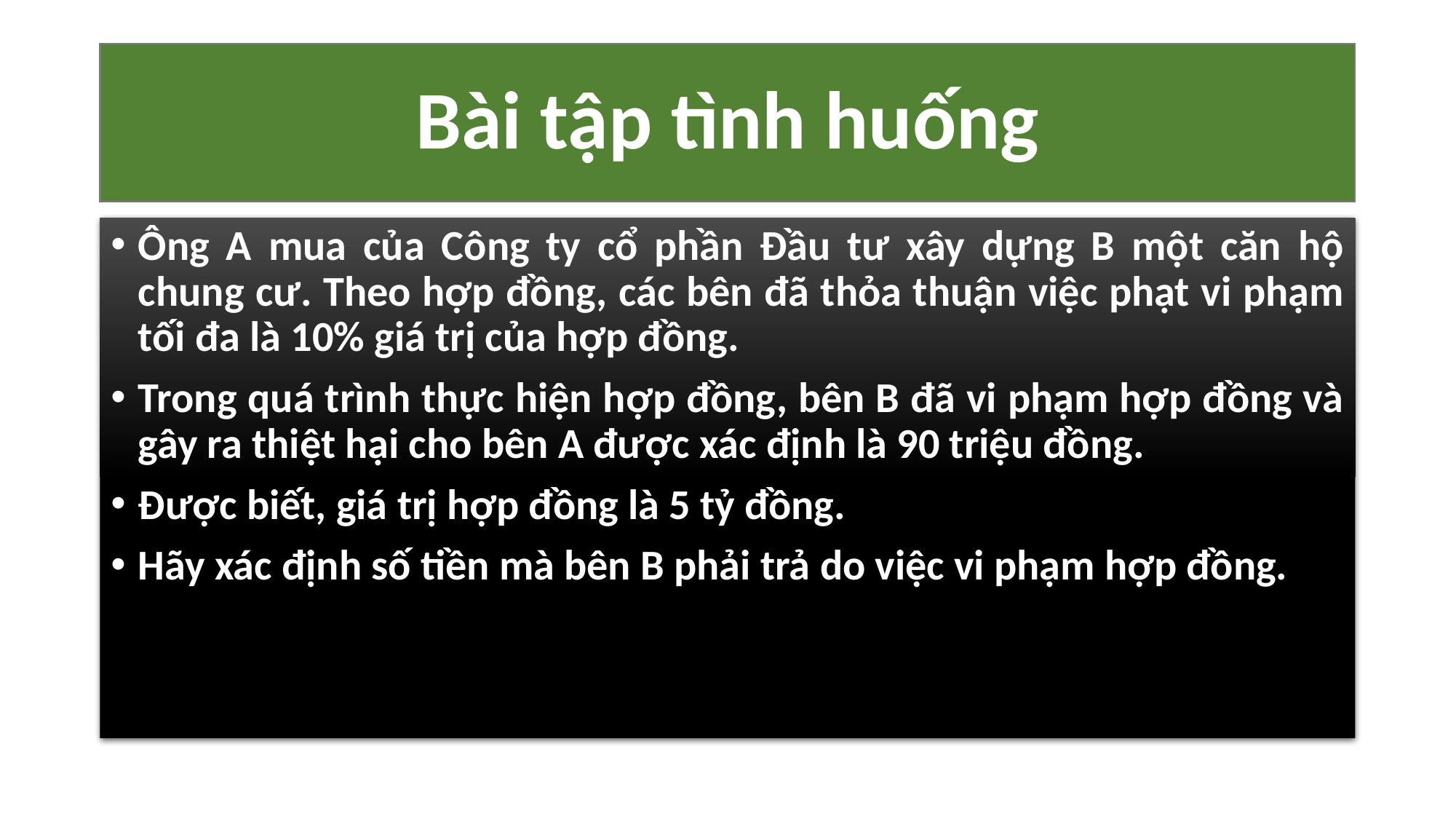

# Bài tập tình huống
Ông A mua của Công ty cổ phần Đầu tư xây dựng B một căn hộ chung cư. Theo hợp đồng, các bên đã thỏa thuận việc phạt vi phạm tối đa là 10% giá trị của hợp đồng.
Trong quá trình thực hiện hợp đồng, bên B đã vi phạm hợp đồng và gây ra thiệt hại cho bên A được xác định là 90 triệu đồng.
Được biết, giá trị hợp đồng là 5 tỷ đồng.
Hãy xác định số tiền mà bên B phải trả do việc vi phạm hợp đồng.